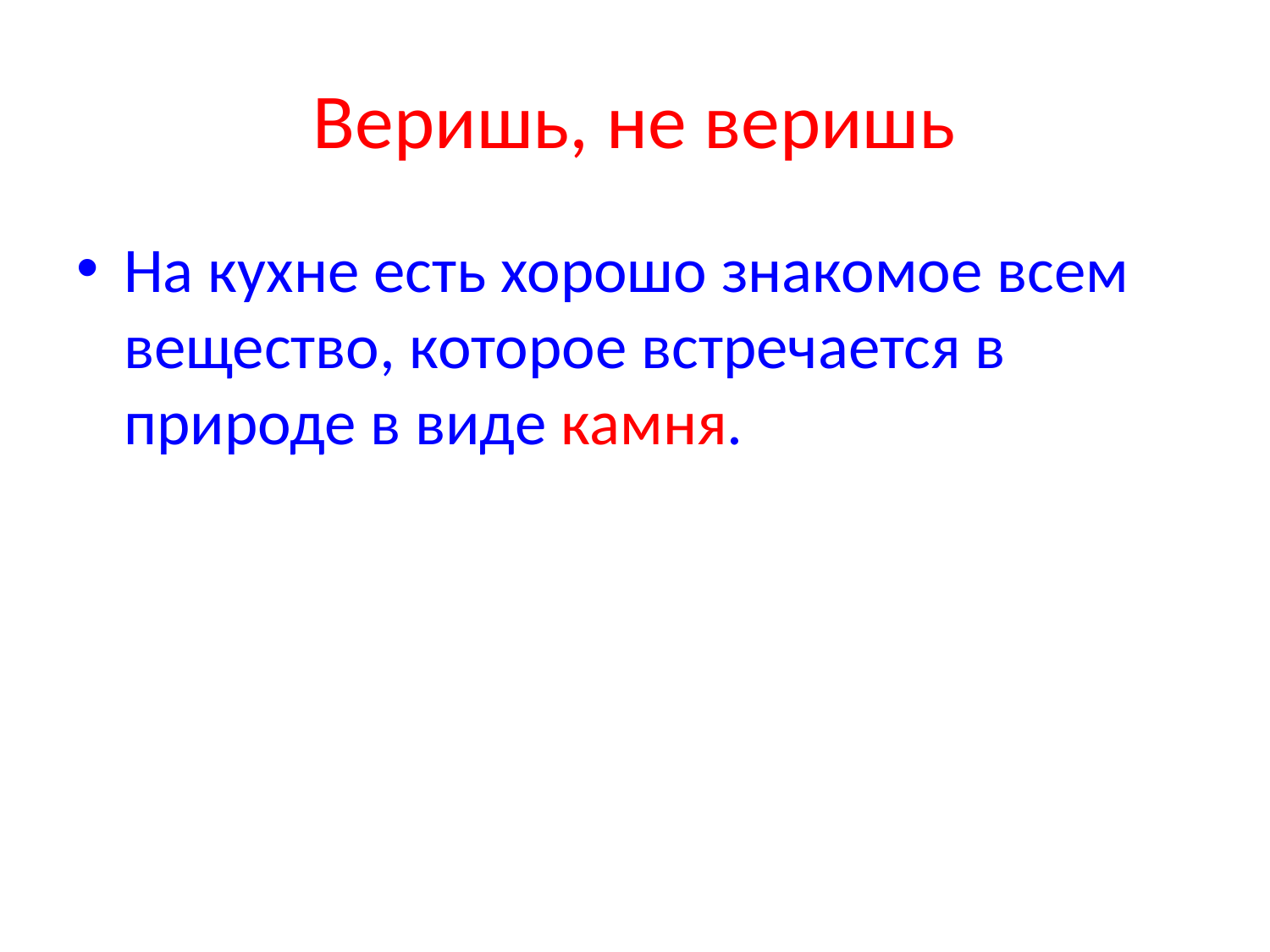

# Веришь, не веришь
На кухне есть хорошо знакомое всем вещество, которое встречается в природе в виде камня.